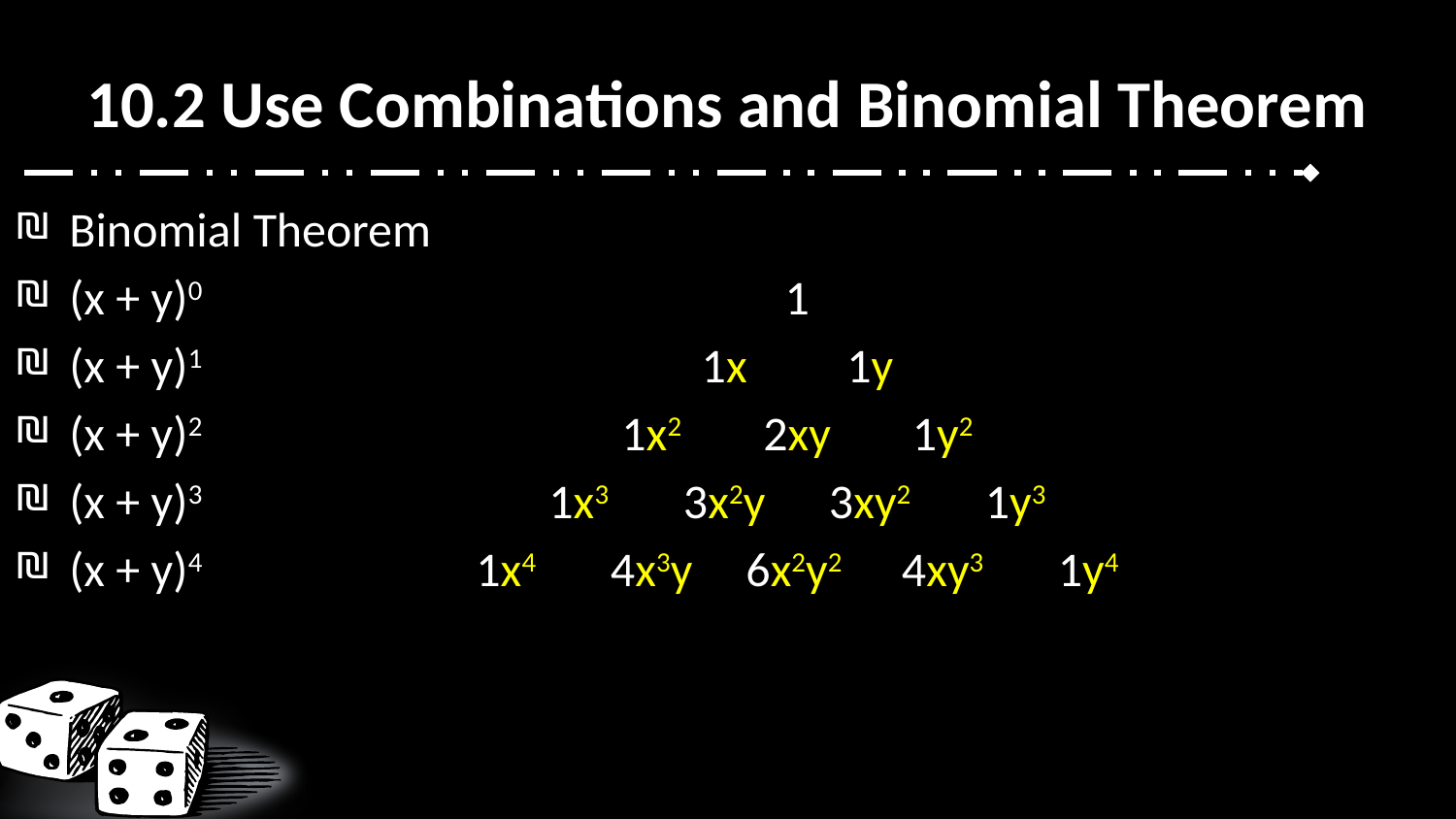

# 10.2 Use Combinations and Binomial Theorem
Binomial Theorem
(x + y)0					1
(x + y)1				1x		1y
(x + y)2			1x2		2xy		1y2
(x + y)3		1x3		3x2y		3xy2		1y3
(x + y)4	1x4		4x3y		6x2y2 		4xy3		1y4